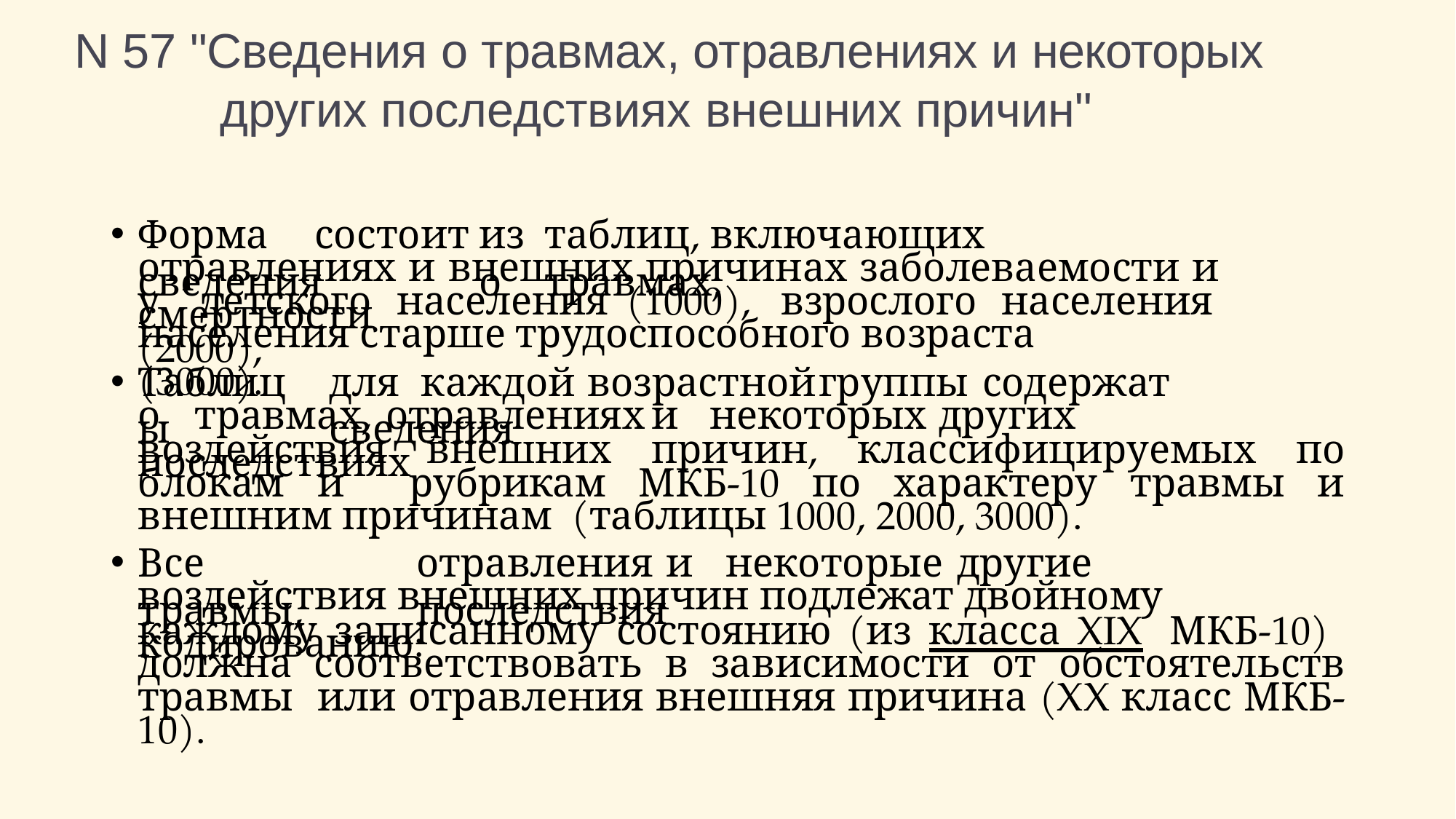

# N 57 "Сведения о травмах, отравлениях и некоторых  других последствиях внешних причин"
Форма	состоит	из	таблиц,	включающих	сведения	о	травмах,
отравлениях и внешних причинах заболеваемости и смертности
у	детского	населения	(1000),	взрослого	населения	(2000),
населения старше трудоспособного возраста (3000).
Таблицы
для	каждой	возрастной	группы	содержат	сведения
о	травмах,	отравлениях	и	некоторых	других	последствиях
воздействия внешних причин, классифицируемых по блокам и  рубрикам МКБ-10 по характеру травмы и внешним причинам  (таблицы 1000, 2000, 3000).
Все	травмы,
отравления	и	некоторые	другие	последствия
воздействия внешних причин подлежат двойному кодированию:
каждому записанному состоянию (из класса XIX МКБ-10)  должна соответствовать в зависимости от обстоятельств травмы  или отравления внешняя причина (XX класс МКБ-10).